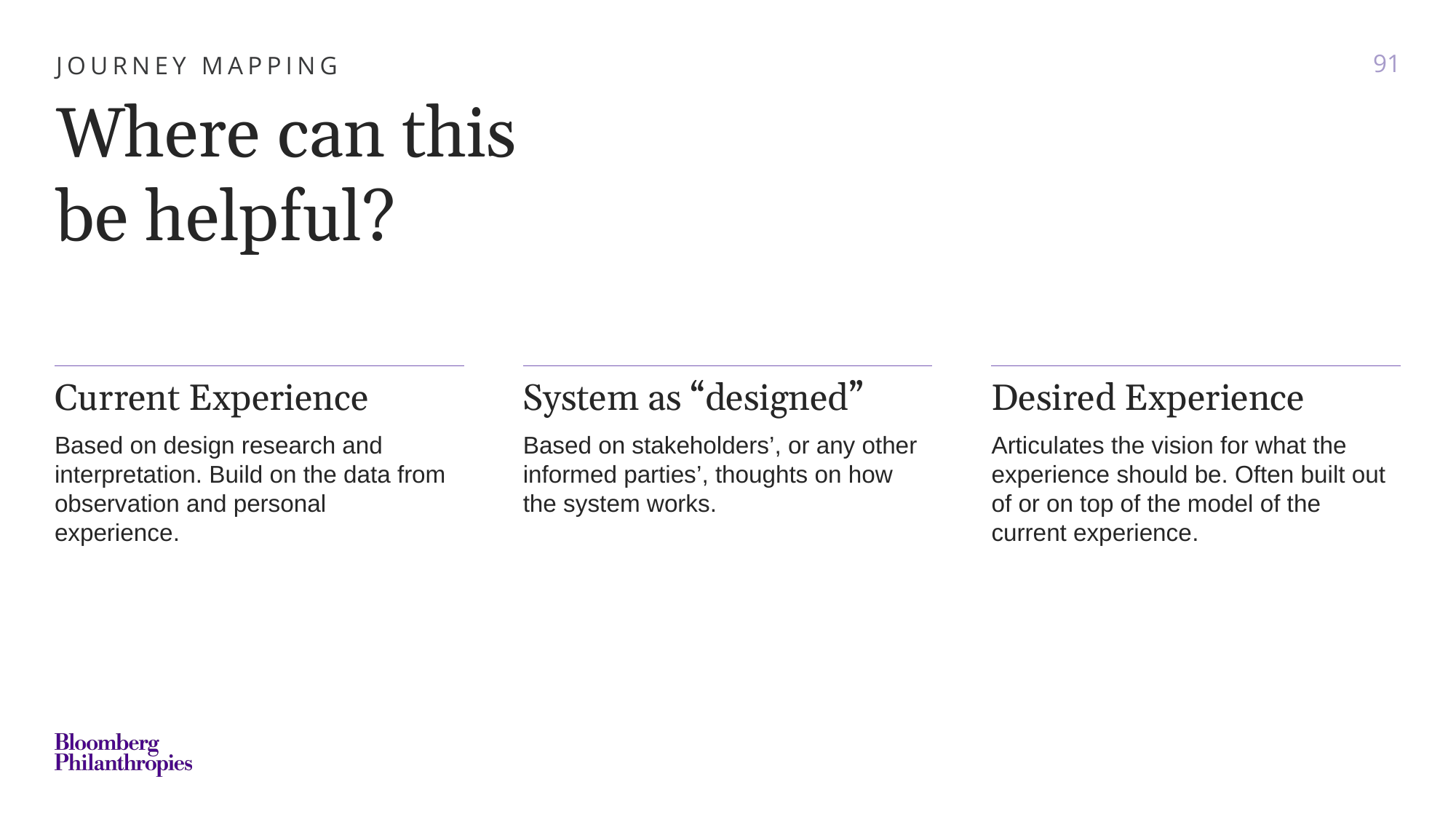

JOURNEY MAPPING
91
Where can this
be helpful?
Current Experience
Based on design research and interpretation. Build on the data from observation and personal experience.
System as “designed”
Based on stakeholders’, or any other informed parties’, thoughts on how the system works.
Desired Experience
Articulates the vision for what the experience should be. Often built out of or on top of the model of the current experience.